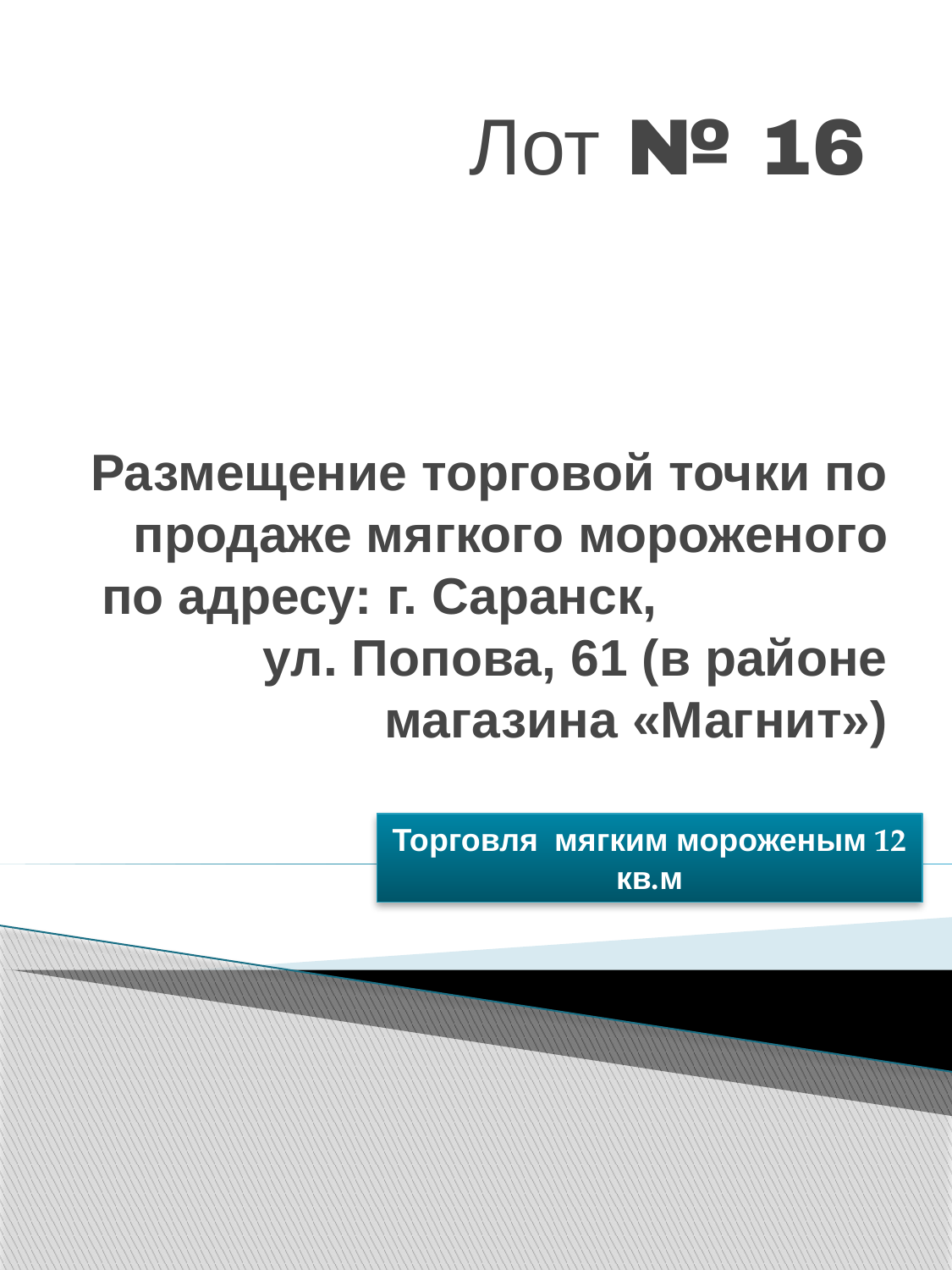

Лот № 16
# Размещение торговой точки по продаже мягкого мороженого по адресу: г. Саранск,                 ул. Попова, 61 (в районе магазина «Магнит»)
Торговля  мягким мороженым 12 кв.м